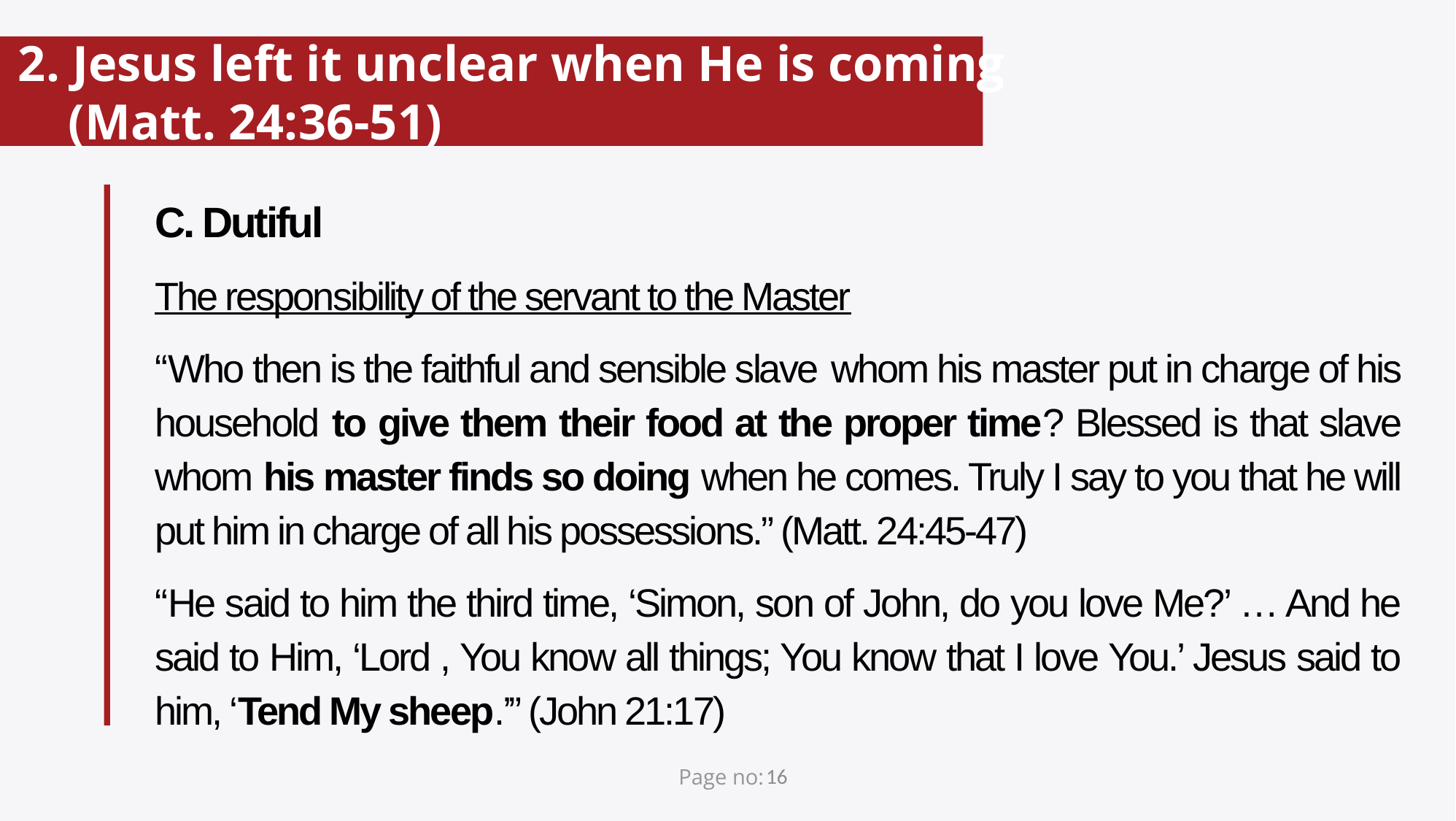

# 2. Jesus left it unclear when He is coming (Matt. 24:36-51)
C. Dutiful
The responsibility of the servant to the Master
“Who then is the faithful and sensible slave whom his master put in charge of his household to give them their food at the proper time? Blessed is that slave whom his master finds so doing when he comes. Truly I say to you that he will put him in charge of all his possessions.” (Matt. 24:45-47)
“He said to him the third time, ‘Simon, son of John, do you love Me?’ … And he said to Him, ‘Lord , You know all things; You know that I love You.’ Jesus said to him, ‘Tend My sheep.’” (John 21:17)